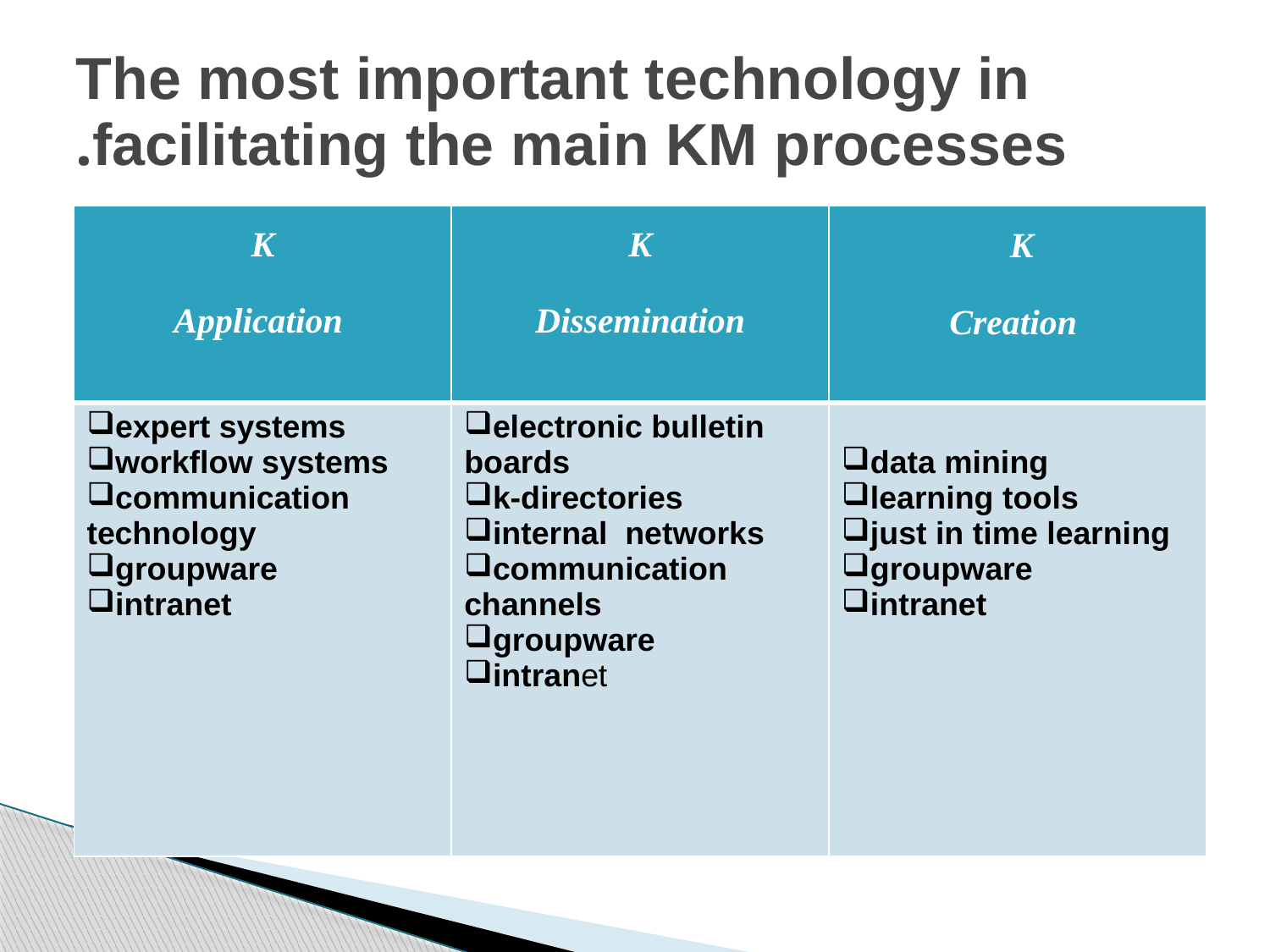

# The most important technology in facilitating the main KM processes.
| K Application | K Dissemination | K Creation |
| --- | --- | --- |
| expert systems workflow systems communication technology groupware intranet | electronic bulletin boards k-directories internal networks communication channels groupware intranet | data mining learning tools just in time learning groupware intranet |